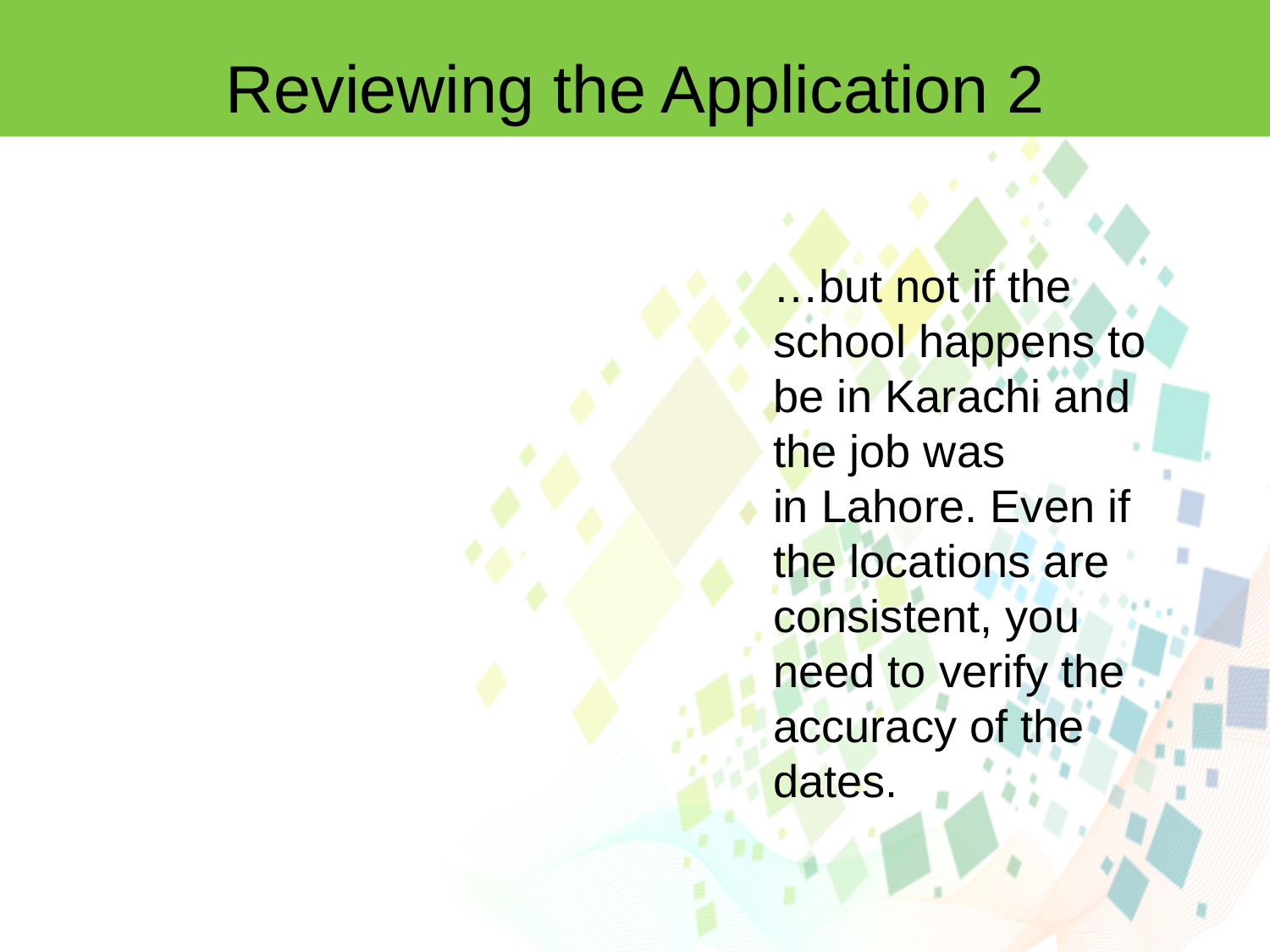

Reviewing the Application 2
…but not if the school happens to be in Karachi and the job was
in Lahore. Even if the locations are
consistent, you need to verify the accuracy of the dates.